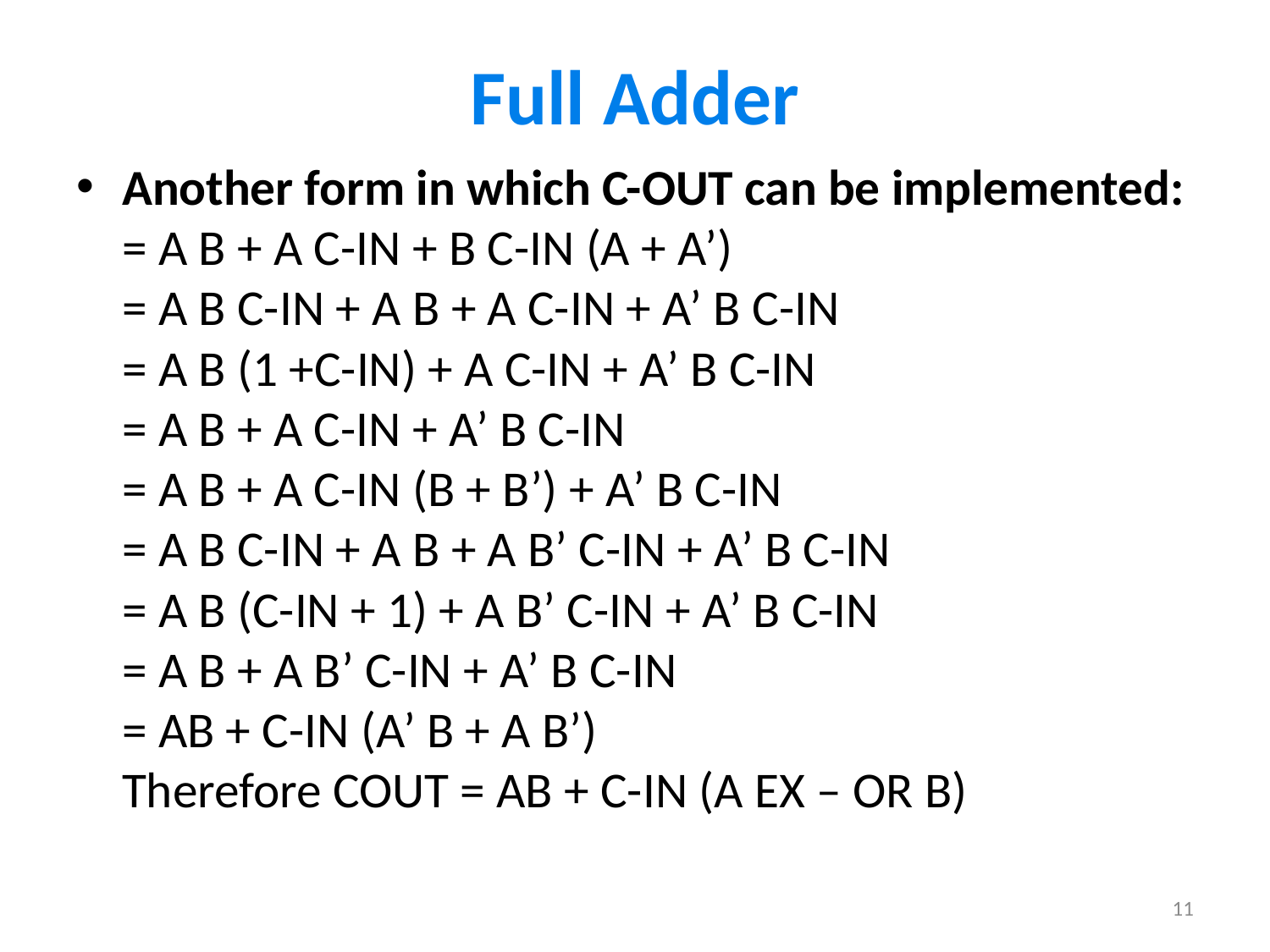

# Full Adder
Another form in which C-OUT can be implemented:
= A B + A C-IN + B C-IN (A + A’)
= A B C-IN + A B + A C-IN + A’ B C-IN
= A B (1 +C-IN) + A C-IN + A’ B C-IN
= A B + A C-IN + A’ B C-IN
= A B + A C-IN (B + B’) + A’ B C-IN
= A B C-IN + A B + A B’ C-IN + A’ B C-IN
= A B (C-IN + 1) + A B’ C-IN + A’ B C-IN
= A B + A B’ C-IN + A’ B C-IN
= AB + C-IN (A’ B + A B’)
Therefore COUT = AB + C-IN (A EX – OR B)
11